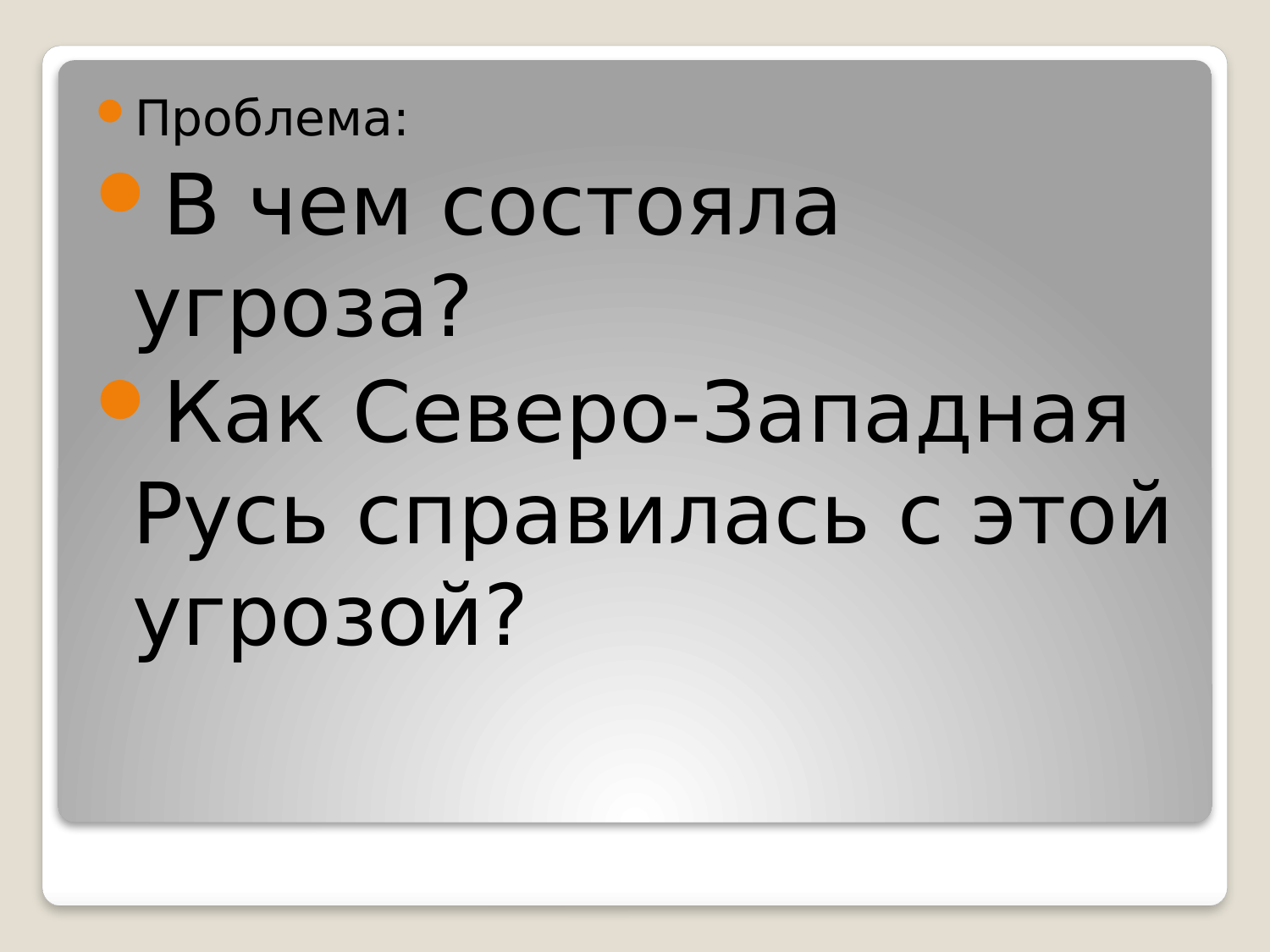

Проблема:
В чем состояла угроза?
Как Северо-Западная Русь справилась с этой угрозой?